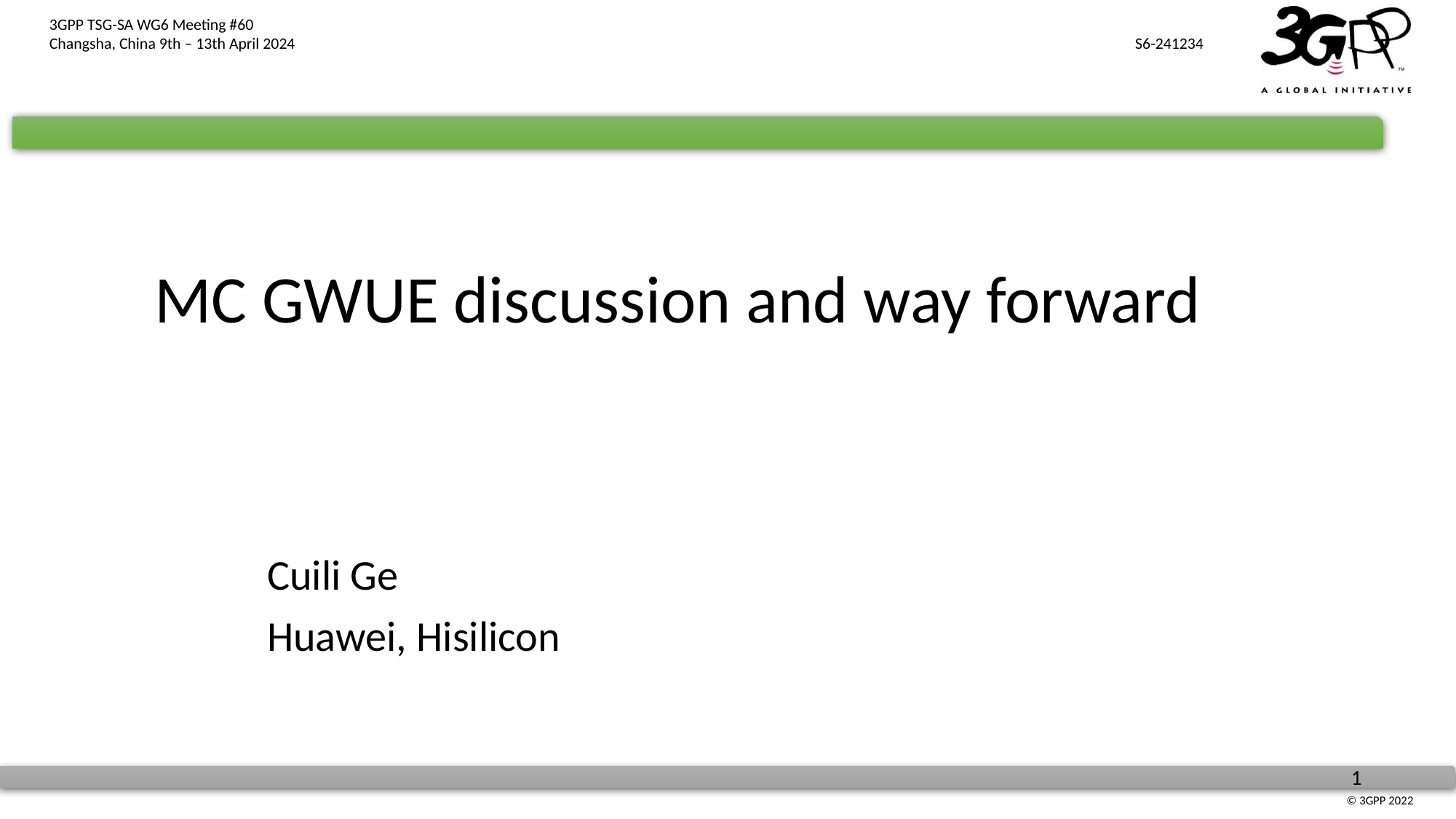

# MC GWUE discussion and way forward
Cuili Ge
Huawei, Hisilicon